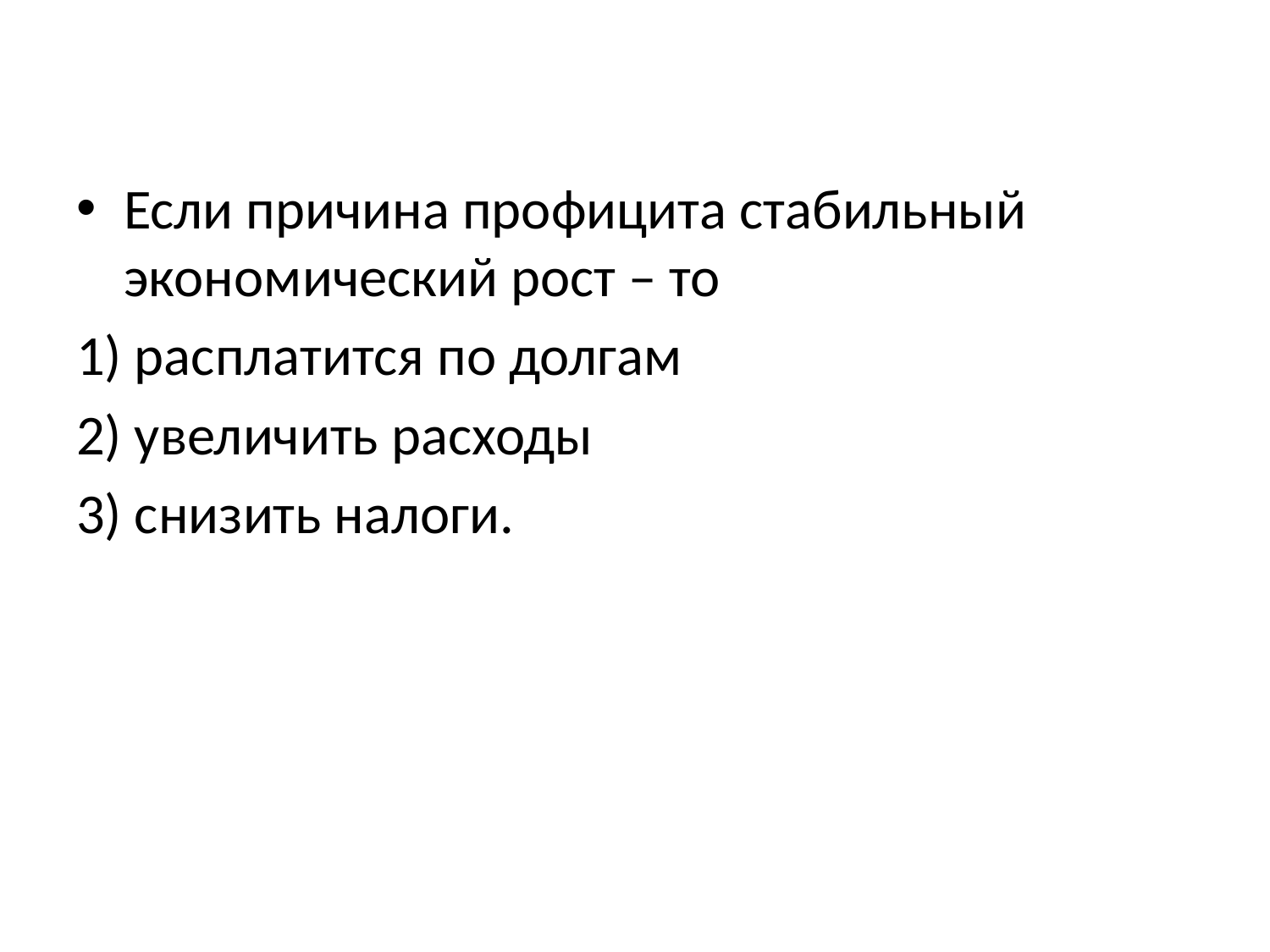

#
Если причина профицита стабильный экономический рост – то
1) расплатится по долгам
2) увеличить расходы
3) снизить налоги.